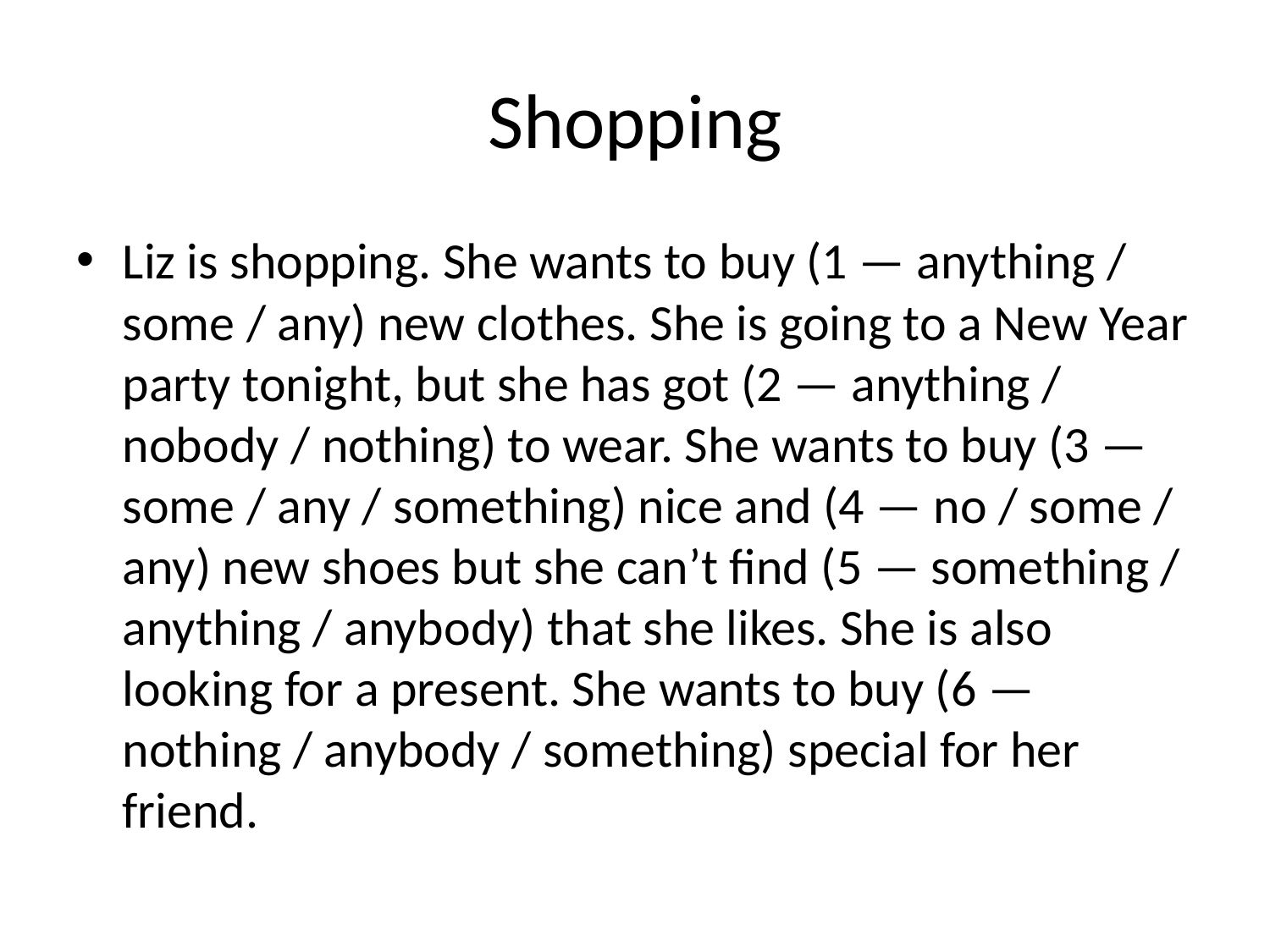

# Shopping
Liz is shopping. She wants to buy (1 — anything / some / any) new clothes. She is going to a New Year party tonight, but she has got (2 — anything / nobody / nothing) to wear. She wants to buy (3 — some / any / something) nice and (4 — no / some / any) new shoes but she can’t find (5 — something / anything / anybody) that she likes. She is also looking for a present. She wants to buy (6 — nothing / anybody / something) special for her friend.